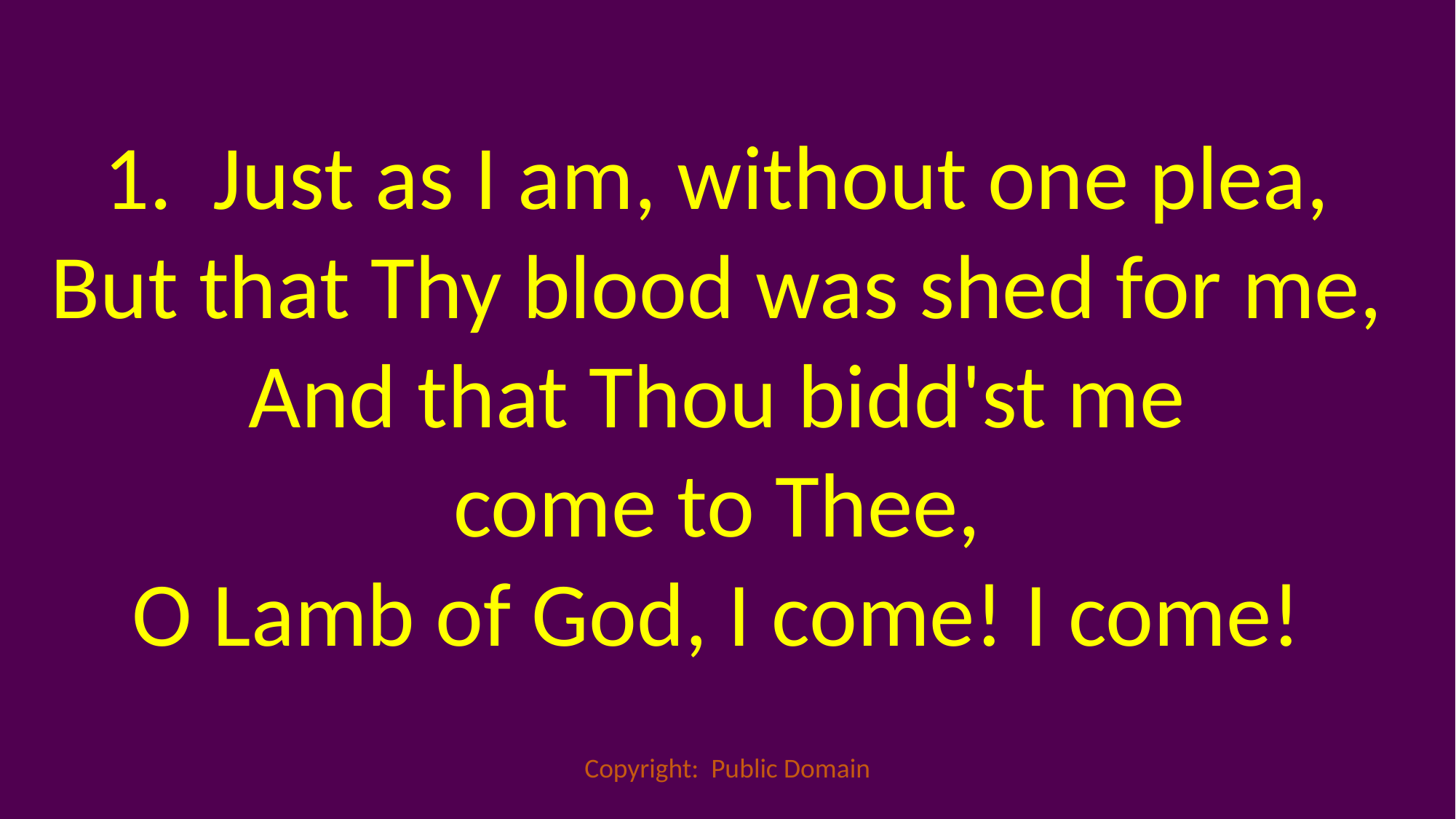

1. 	Just as I am, without one plea,
But that Thy blood was shed for me,
And that Thou bidd'st me
come to Thee,
O Lamb of God, I come! I come!
Copyright:  Public Domain